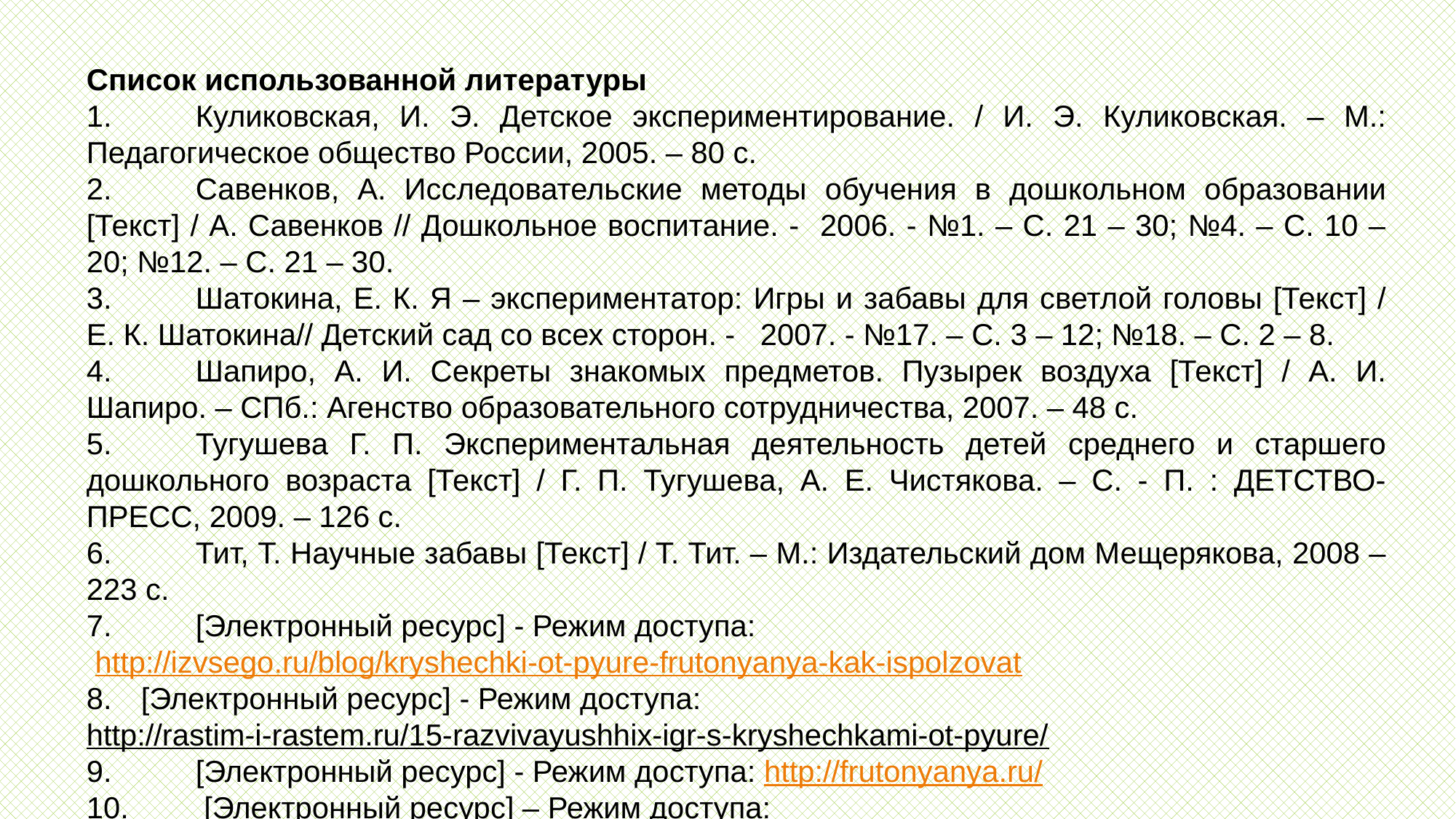

Список использованной литературы
1.	Куликовская, И. Э. Детское экспериментирование. / И. Э. Куликовская. – М.: Педагогическое общество России, 2005. – 80 с.
2.	Савенков, А. Исследовательские методы обучения в дошкольном образовании [Текст] / А. Савенков // Дошкольное воспитание. -  2006. - №1. – С. 21 – 30; №4. – С. 10 – 20; №12. – С. 21 – 30.
3.	Шатокина, Е. К. Я – экспериментатор: Игры и забавы для светлой головы [Текст] / Е. К. Шатокина// Детский сад со всех сторон. -   2007. - №17. – С. 3 – 12; №18. – С. 2 – 8.
4.	Шапиро, А. И. Секреты знакомых предметов. Пузырек воздуха [Текст] / А. И. Шапиро. – СПб.: Агенство образовательного сотрудничества, 2007. – 48 с.
5.	Тугушева Г. П. Экспериментальная деятельность детей среднего и старшего дошкольного возраста [Текст] / Г. П. Тугушева, А. Е. Чистякова. – С. - П. : ДЕТСТВО-ПРЕСС, 2009. – 126 с.
6.	Тит, Т. Научные забавы [Текст] / Т. Тит. – М.: Издательский дом Мещерякова, 2008 – 223 с.
7.	[Электронный ресурс] - Режим доступа:
 http://izvsego.ru/blog/kryshechki-ot-pyure-frutonyanya-kak-ispolzovat
[Электронный ресурс] - Режим доступа:
http://rastim-i-rastem.ru/15-razvivayushhix-igr-s-kryshechkami-ot-pyure/
9.	[Электронный ресурс] - Режим доступа: http://frutonyanya.ru/
10.	 [Электронный ресурс] – Режим доступа:
https://www.maam.ru/detskijsad/detsko-roditelskii-yekologicheskii-proekt-zanimatelnye-kryshki.html